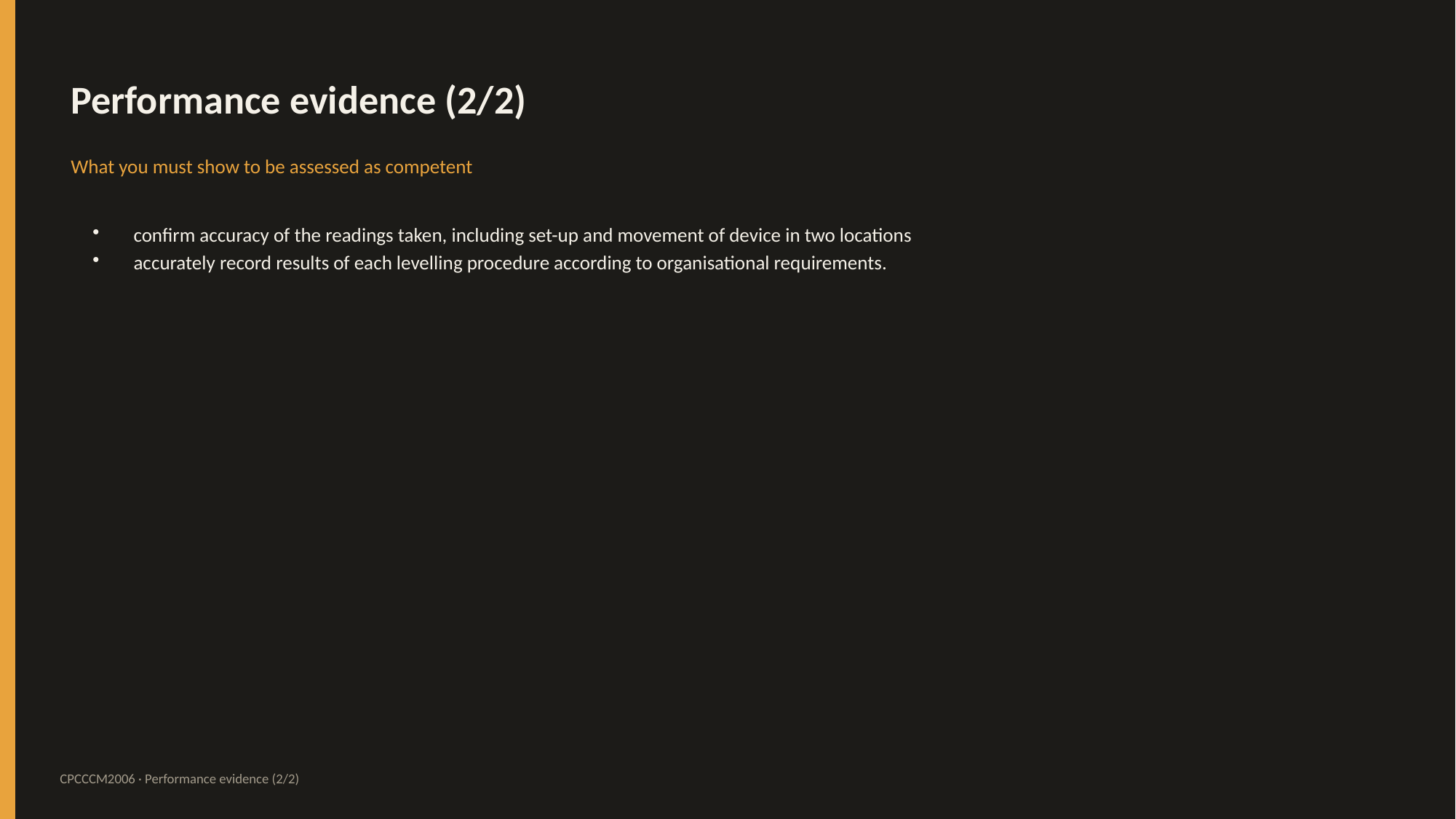

Performance evidence (2/2)
What you must show to be assessed as competent
confirm accuracy of the readings taken, including set-up and movement of device in two locations
accurately record results of each levelling procedure according to organisational requirements.
CPCCCM2006 · Performance evidence (2/2)